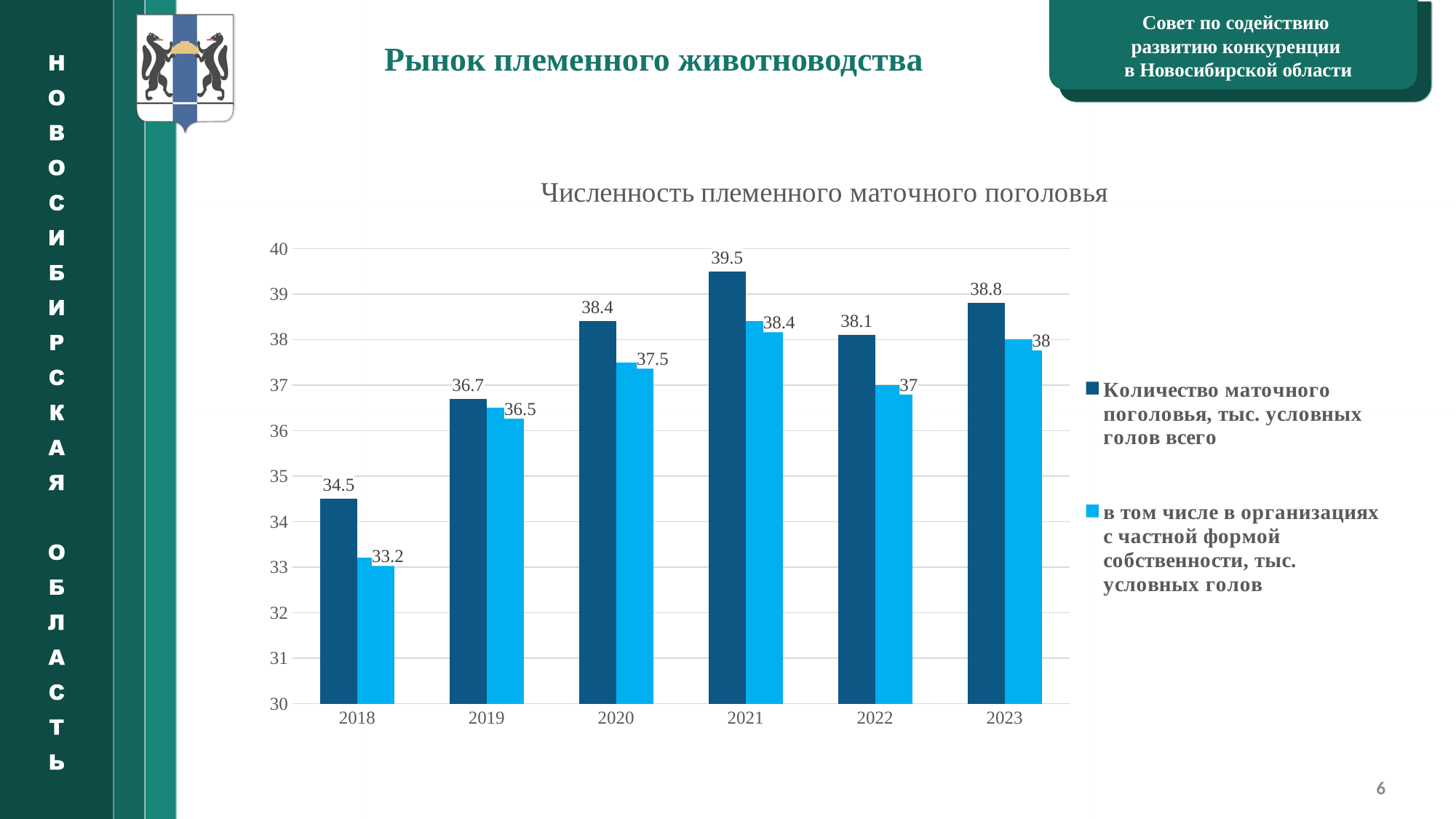

Рынок племенного животноводства

Совет по содействию
развитию конкуренции
в Новосибирской области

### Chart

| Category |
|---|

### Chart: Численность племенного маточного поголовья

| Category | Количество маточного поголовья, тыс. условных голов всего | в том числе в организациях с частной формой собственности, тыс. условных голов |
|---|---|---|
| 2018 | 34.5 | 33.2 |
| 2019 | 36.7 | 36.5 |
| 2020 | 38.4 | 37.5 |
| 2021 | 39.5 | 38.4 |
| 2022 | 38.1 | 37.0 |
| 2023 | 38.8 | 38.0 |
6